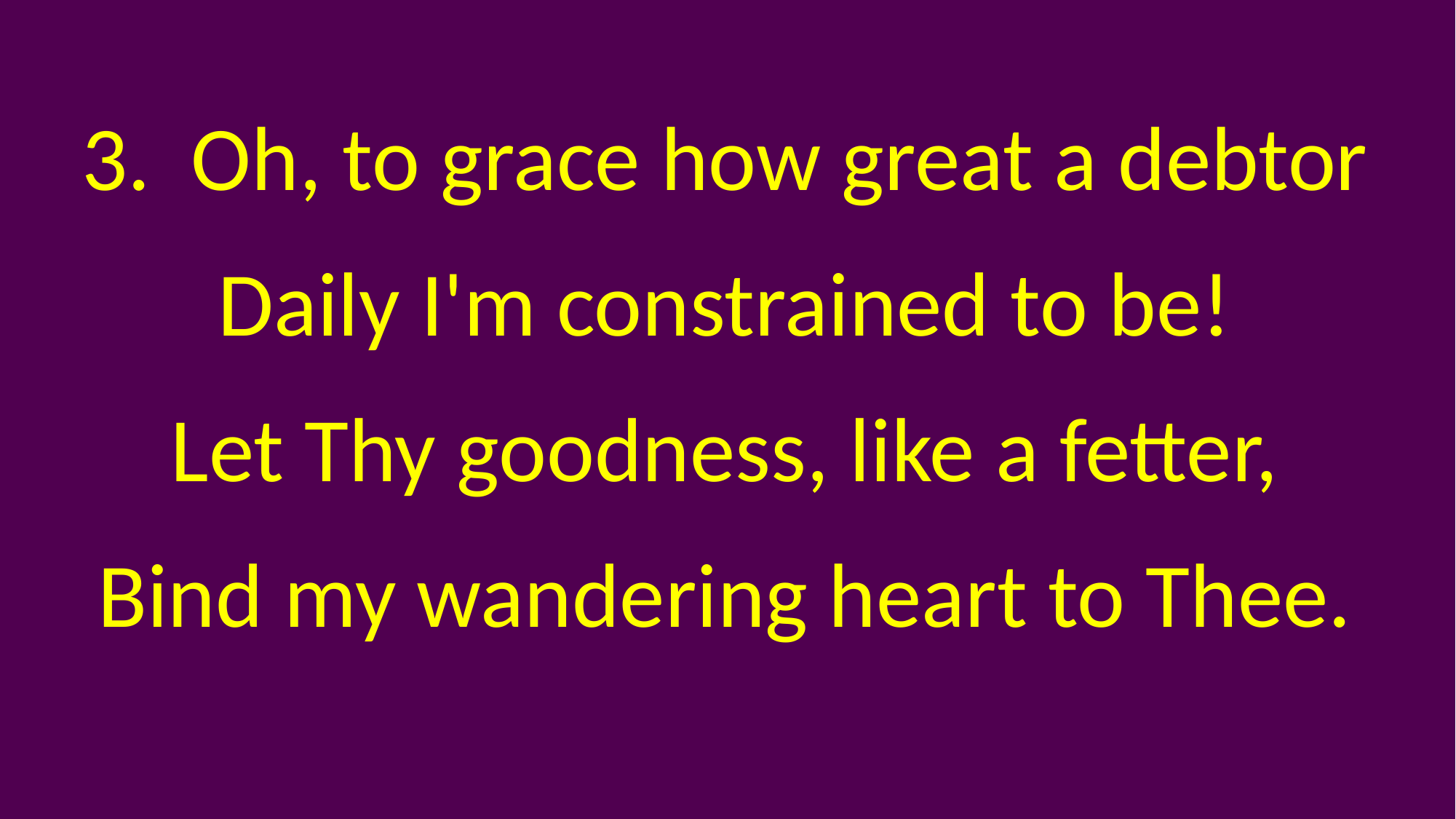

3.	Oh, to grace how great a debtor
Daily I'm constrained to be!
Let Thy goodness, like a fetter,
Bind my wandering heart to Thee.